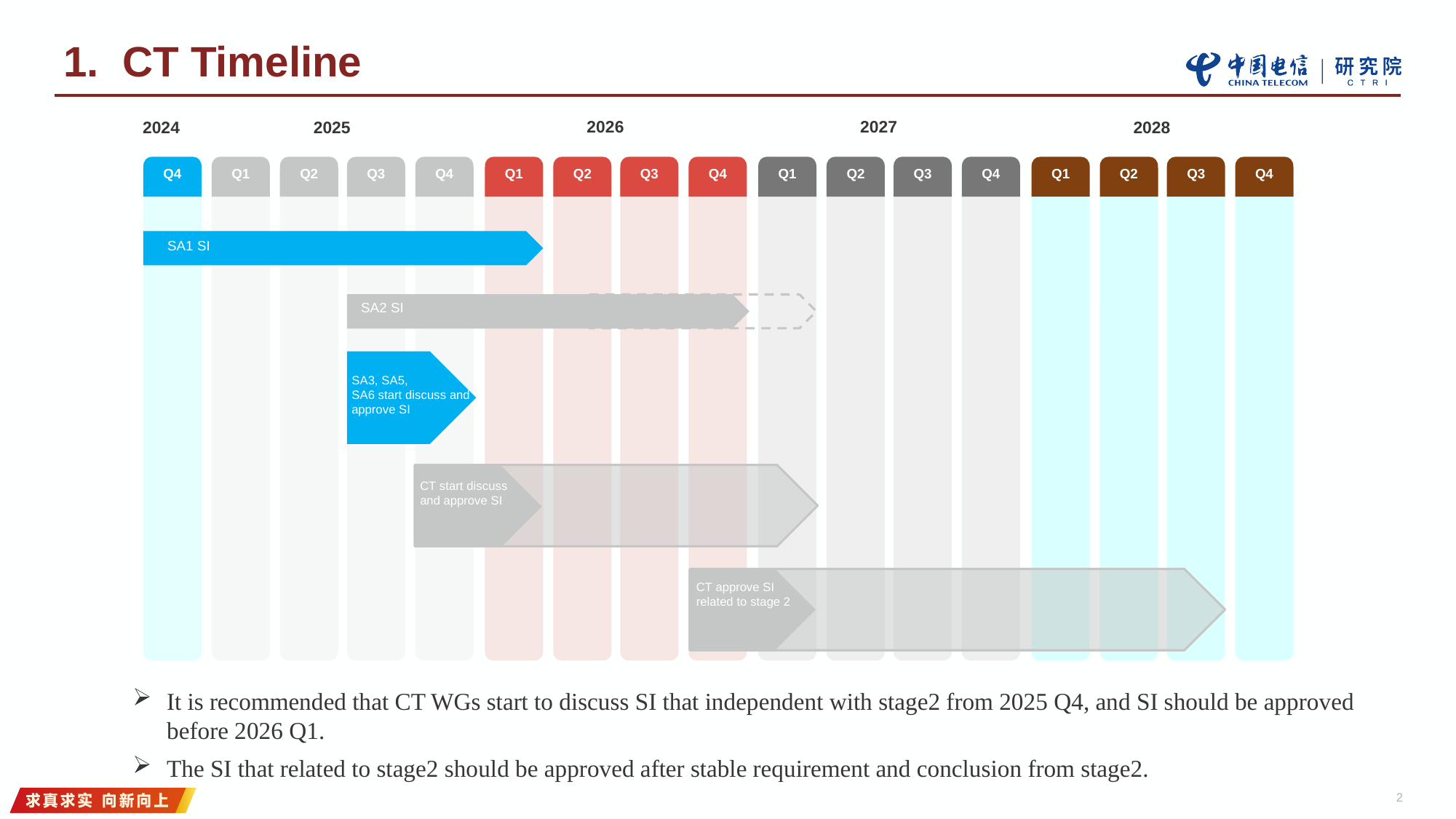

1.  CT Timeline
2026
2027
2025
2028
2024

Q4
Q1
Q2
Q3
Q4
Q1
Q2
Q3
Q4
Q1
Q2
Q3
Q4
Q1
Q2
Q3
Q4

SA1 SI

SA2 SI

SA3, SA5,
SA6 start discuss and approve SI

CT start discuss and approve SI

CT approve SI related to stage 2
It is recommended that CT WGs start to discuss SI that independent with stage2 from 2025 Q4, and SI should be approved before 2026 Q1.
The SI that related to stage2 should be approved after stable requirement and conclusion from stage2.